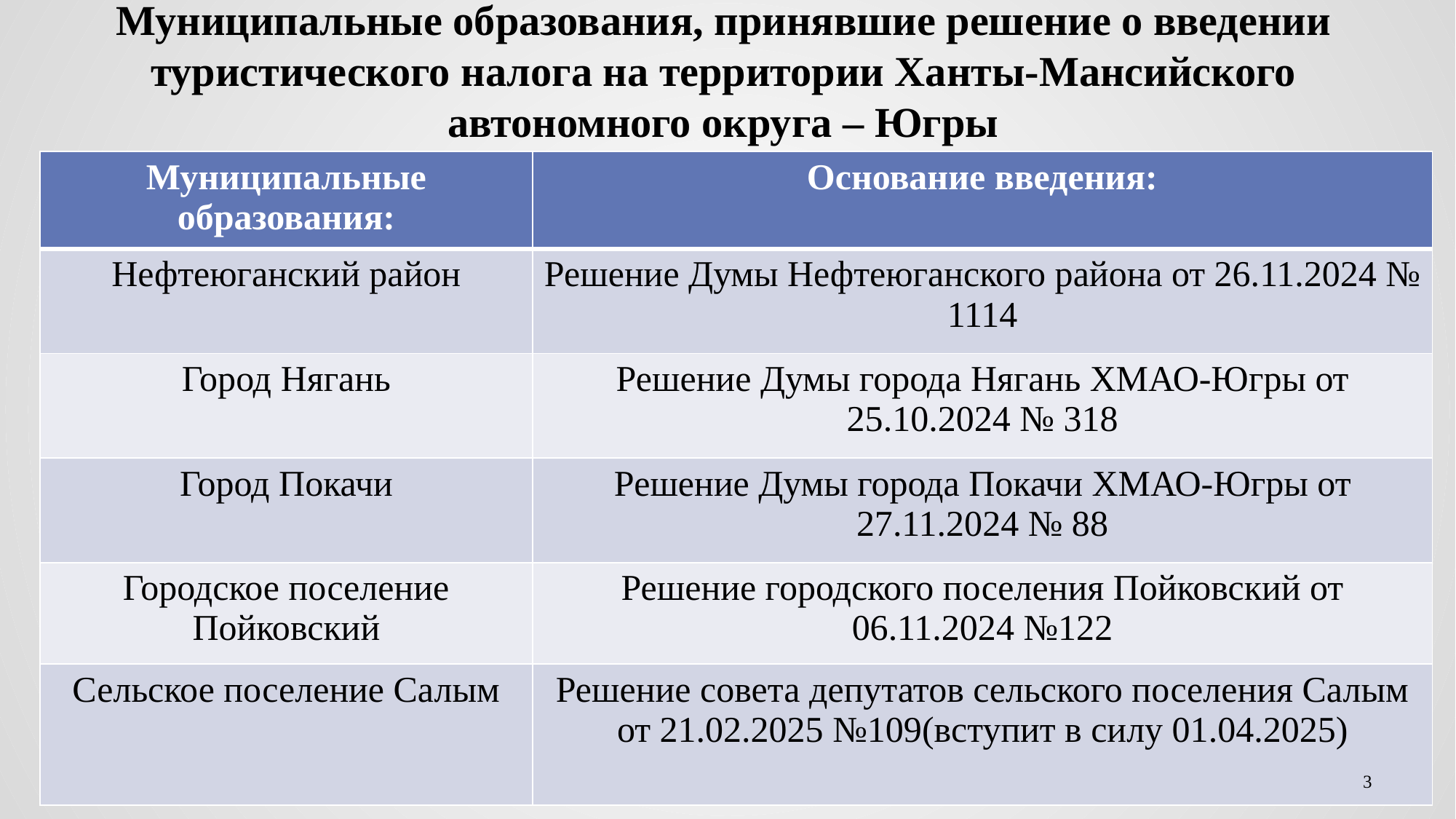

# Муниципальные образования, принявшие решение о введении туристического налога на территории Ханты-Мансийского автономного округа – Югры
| Муниципальные образования: | Основание введения: |
| --- | --- |
| Нефтеюганский район | Решение Думы Нефтеюганского района от 26.11.2024 № 1114 |
| Город Нягань | Решение Думы города Нягань ХМАО-Югры от 25.10.2024 № 318 |
| Город Покачи | Решение Думы города Покачи ХМАО-Югры от 27.11.2024 № 88 |
| Городское поселение Пойковский | Решение городского поселения Пойковский от 06.11.2024 №122 |
| Сельское поселение Салым | Решение совета депутатов сельского поселения Салым от 21.02.2025 №109(вступит в силу 01.04.2025) |
3